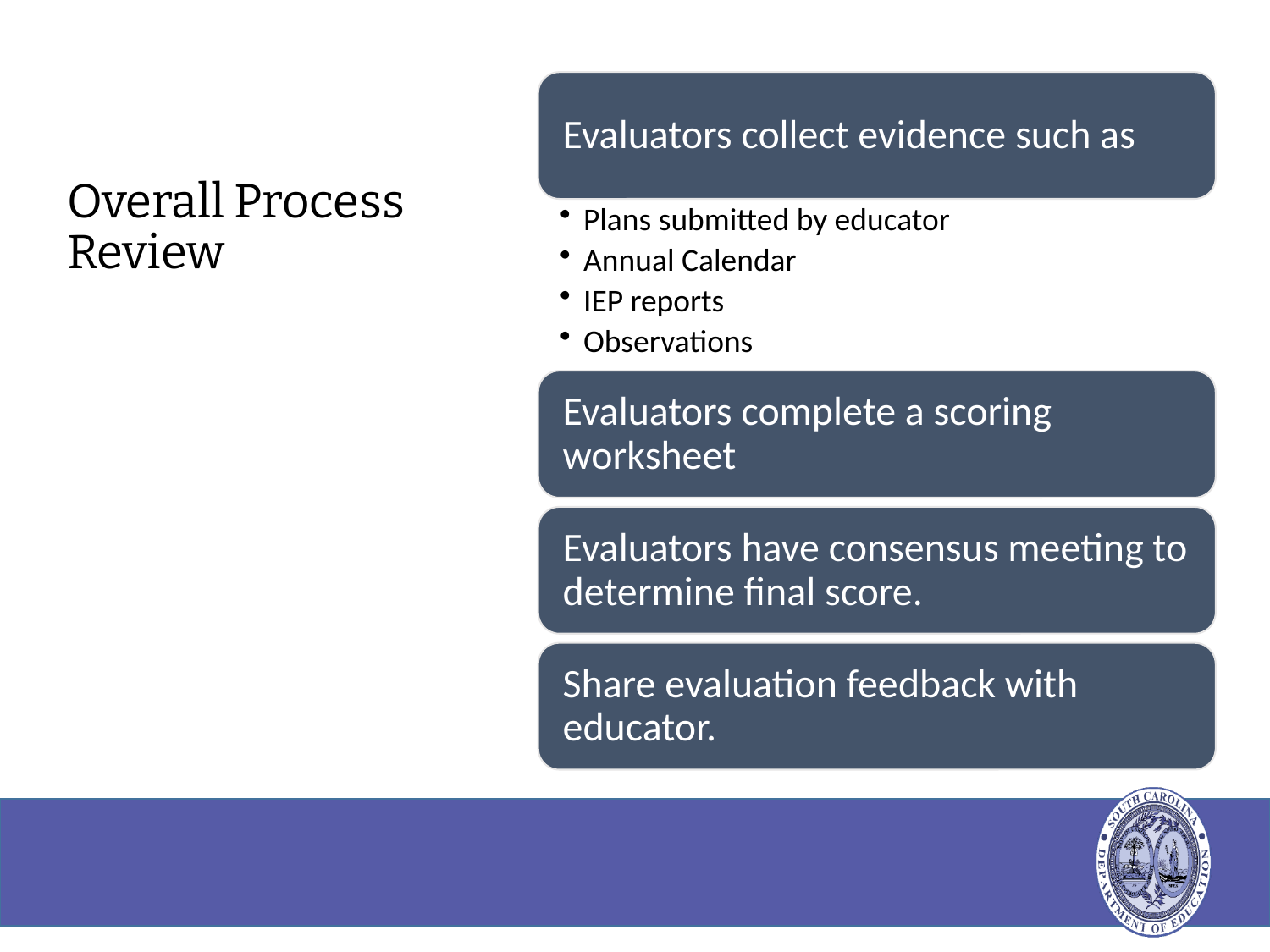

# Overall Process Review
Evaluators collect evidence such as
Plans submitted by educator
Annual Calendar
IEP reports
Observations
Evaluators complete a scoring worksheet
Evaluators have consensus meeting to determine final score.
Share evaluation feedback with educator.